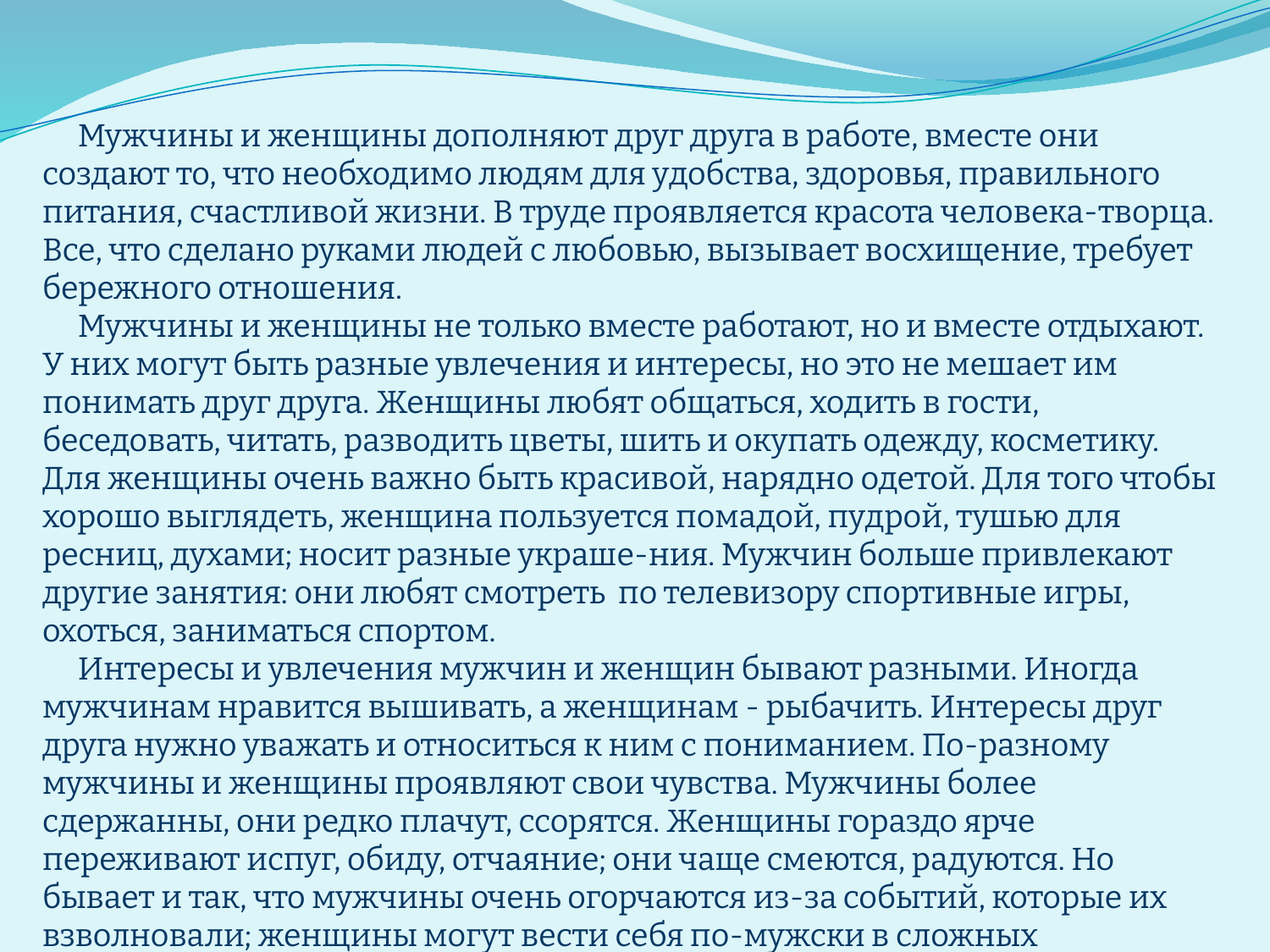

Мужчины и женщины дополняют друг друга в работе, вместе они создают то, что необходимо людям для удобства, здоровья, правильного питания, счастливой жизни. В труде проявляется красота человека-творца. Все, что сделано руками людей с любовью, вызывает восхищение, требует бережного отношения.
Мужчины и женщины не только вместе работают, но и вместе отдыхают. У них могут быть разные увлечения и интересы, но это не мешает им понимать друг друга. Женщины любят общаться, ходить в гости, беседовать, читать, разводить цветы, шить и окупать одежду, косметику. Для женщины очень важно быть красивой, нарядно одетой. Для того чтобы хорошо выглядеть, женщина пользуется помадой, пудрой, тушью для ресниц, духами; носит разные украше-ния. Мужчин больше привлекают другие занятия: они любят смотреть  по телевизору спортивные игры, охоться, заниматься спортом.
Интересы и увлечения мужчин и женщин бывают разными. Иногда мужчинам нравится вышивать, а женщинам - рыбачить. Интересы друг друга нужно уважать и относиться к ним с пониманием. По-разному мужчины и женщины проявляют свои чувства. Мужчины более сдержанны, они редко плачут, ссорятся. Женщины гораздо ярче переживают испуг, обиду, отчаяние; они чаще смеются, радуются. Но бывает и так, что мужчины очень огорчаются из-за событий, которые их взволновали; женщины могут вести себя по-мужски в сложных жизненных ситуациях.